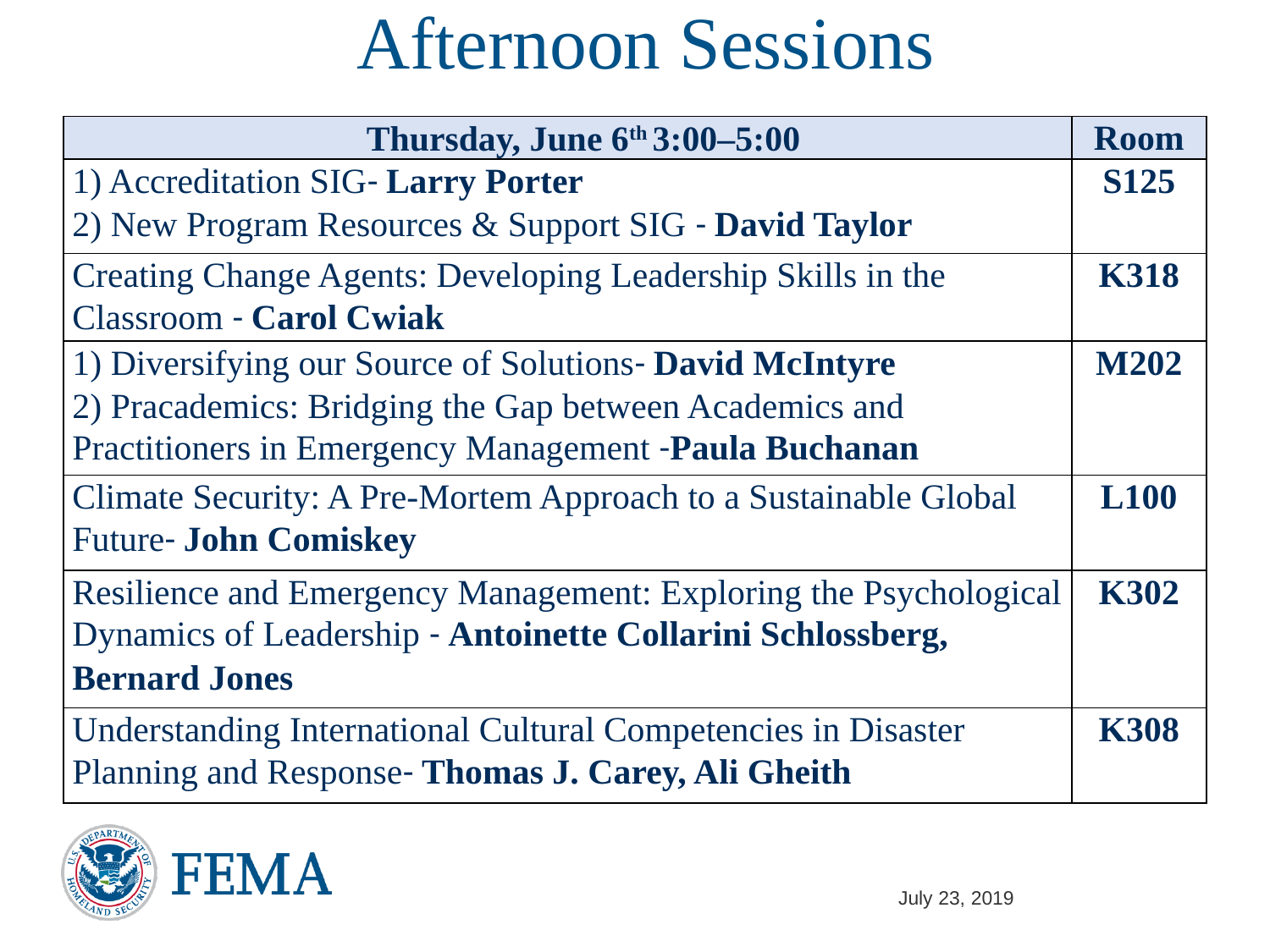

# Afternoon Sessions
| Thursday, June 6th 3:00–5:00 | Room |
| --- | --- |
| 1) Accreditation SIG- Larry Porter 2) New Program Resources & Support SIG - David Taylor | S125 |
| Creating Change Agents: Developing Leadership Skills in the Classroom - Carol Cwiak | K318 |
| 1) Diversifying our Source of Solutions- David McIntyre 2) Pracademics: Bridging the Gap between Academics and Practitioners in Emergency Management -Paula Buchanan | M202 |
| Climate Security: A Pre-Mortem Approach to a Sustainable Global Future- John Comiskey | L100 |
| Resilience and Emergency Management: Exploring the Psychological Dynamics of Leadership - Antoinette Collarini Schlossberg, Bernard Jones | K302 |
| Understanding International Cultural Competencies in Disaster Planning and Response- Thomas J. Carey, Ali Gheith | K308 |